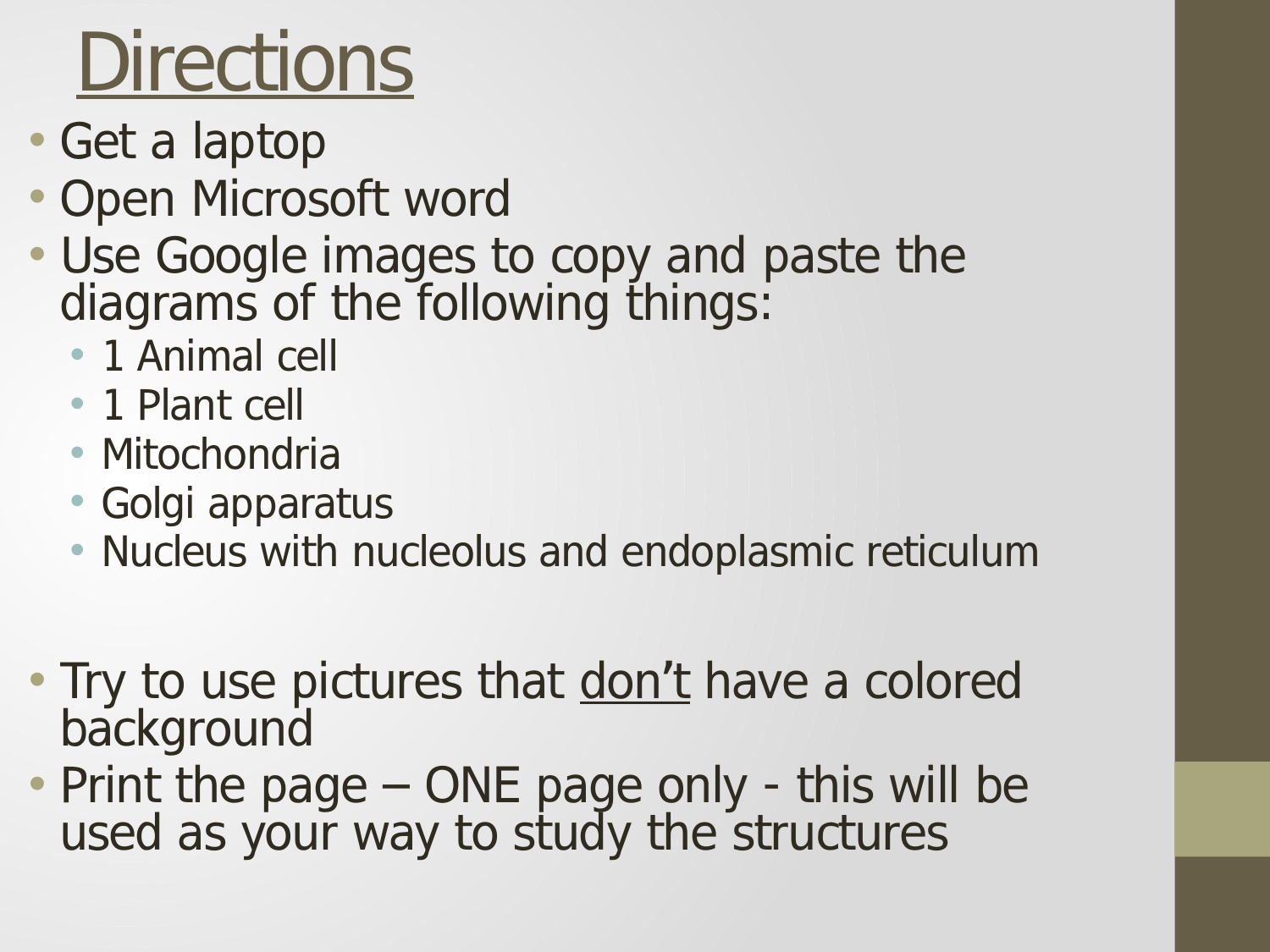

# Directions
Get a laptop
Open Microsoft word
Use Google images to copy and paste the diagrams of the following things:
1 Animal cell
1 Plant cell
Mitochondria
Golgi apparatus
Nucleus with nucleolus and endoplasmic reticulum

Try to use pictures that don’t have a colored background
Print the page – ONE page only - this will be used as your way to study the structures